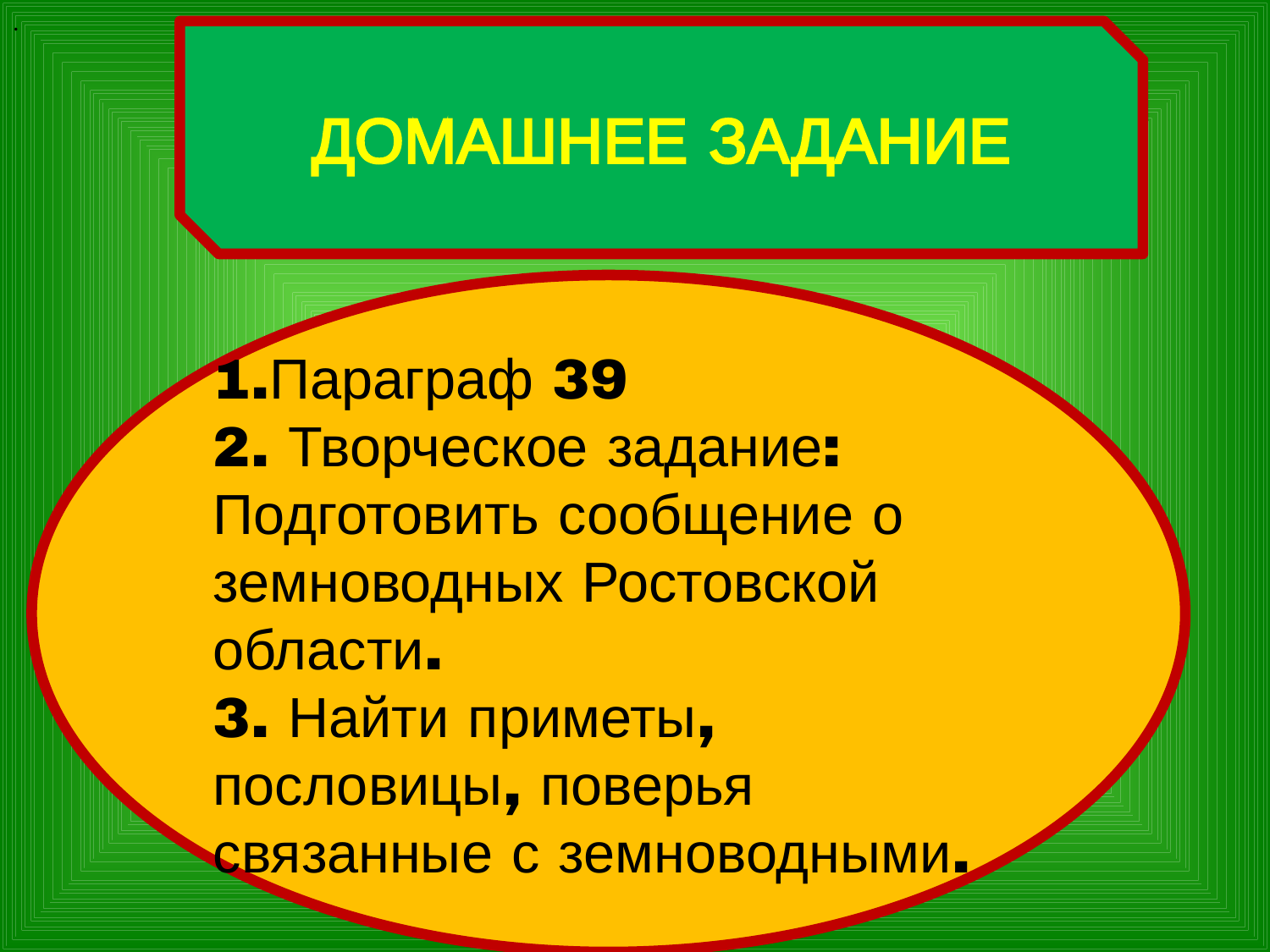

.
ДОМАШНЕЕ ЗАДАНИЕ
#

1.Параграф 39
2. Творческое задание:
Подготовить сообщение о земноводных Ростовской области.
3. Найти приметы, пословицы, поверья связанные с земноводными.